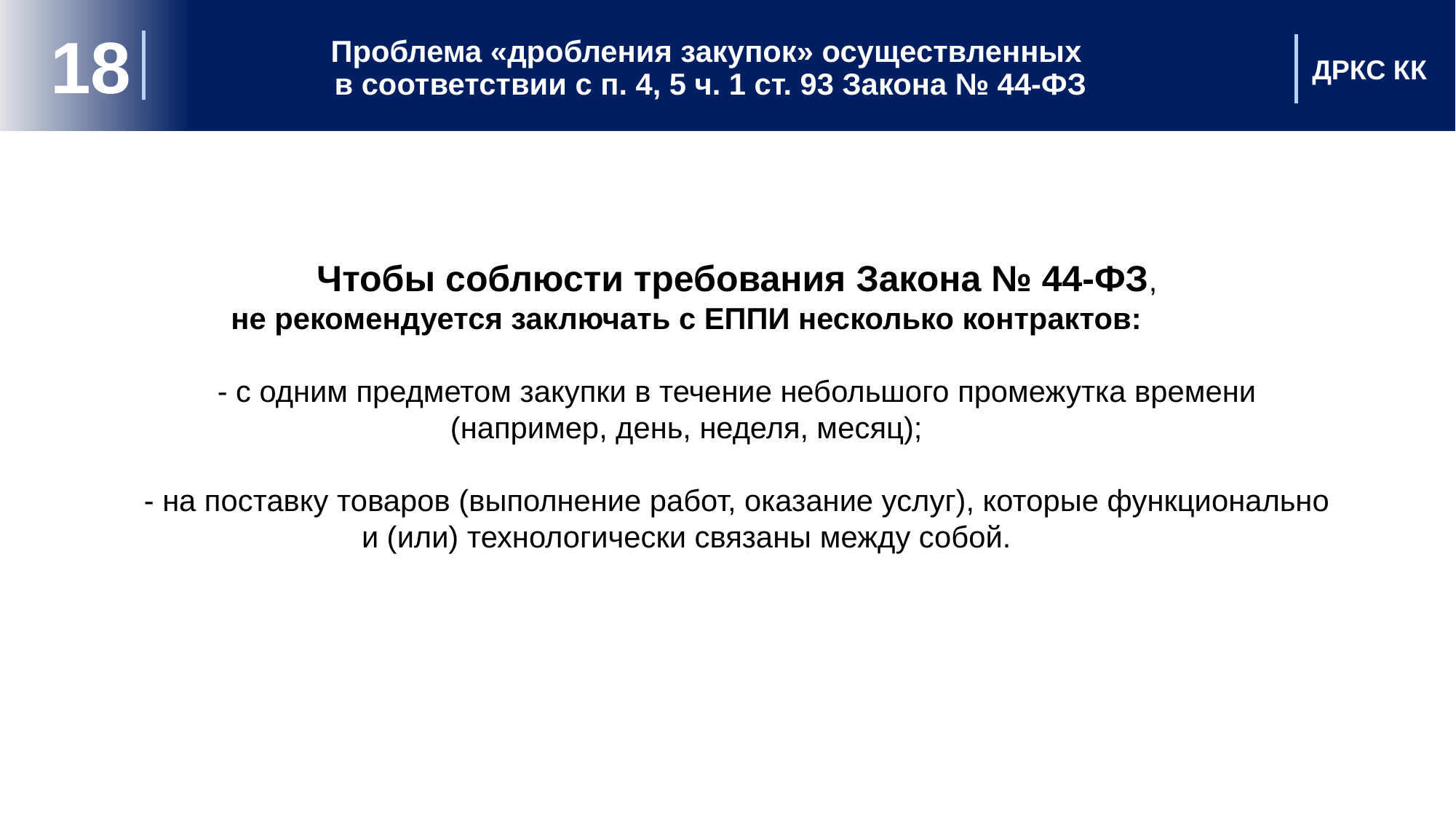

# Проблема «дробления закупок» осуществленных в соответствии с п. 4, 5 ч. 1 ст. 93 Закона № 44-ФЗ
18

ДРКС КК
	Чтобы соблюсти требования Закона № 44-ФЗ,
не рекомендуется заключать с ЕППИ несколько контрактов:

	- с одним предметом закупки в течение небольшого промежутка времени
(например, день, неделя, месяц);

	- на поставку товаров (выполнение работ, оказание услуг), которые функционально
и (или) технологически связаны между собой.